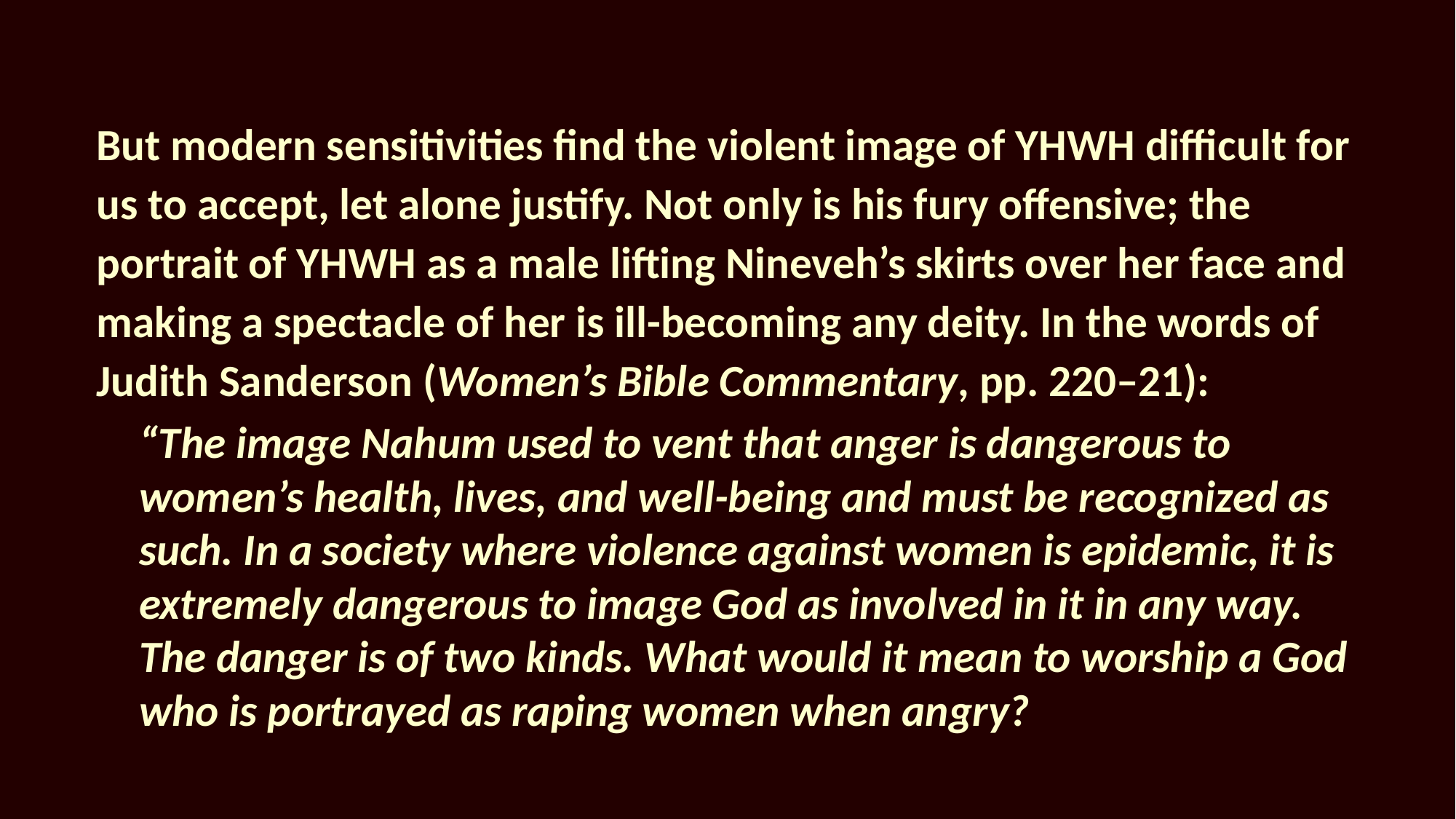

But modern sensitivities find the violent image of YHWH difficult for us to accept, let alone justify. Not only is his fury offensive; the portrait of YHWH as a male lifting Nineveh’s skirts over her face and making a spectacle of her is ill-becoming any deity. In the words of Judith Sanderson (Women’s Bible Commentary, pp. 220–21):
“The image Nahum used to vent that anger is dangerous to women’s health, lives, and well-being and must be recognized as such. In a society where violence against women is epidemic, it is extremely dangerous to image God as involved in it in any way. The danger is of two kinds. What would it mean to worship a God who is portrayed as raping women when angry?